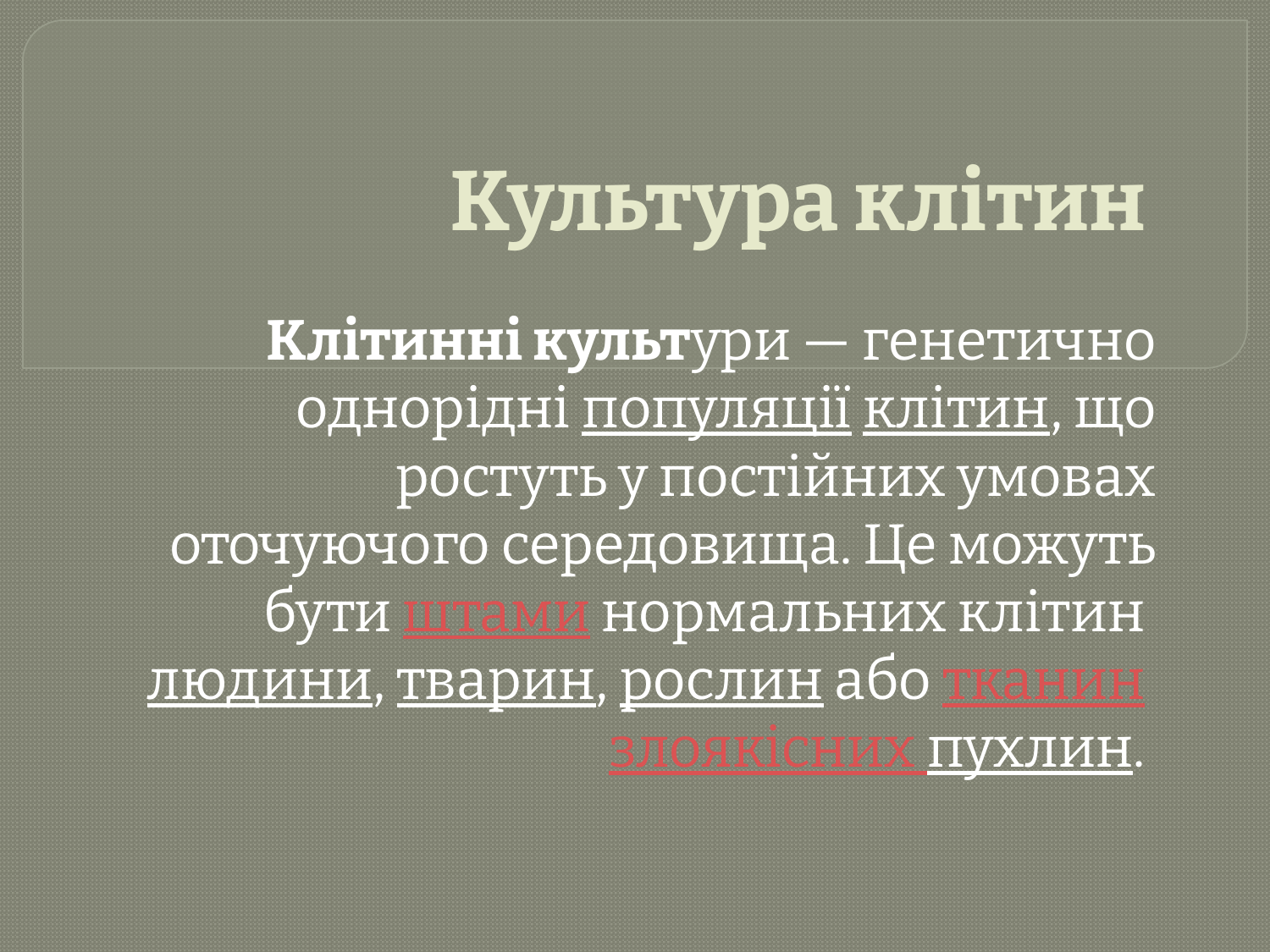

# Культура клітин
Клітинні культури — генетично однорідні популяції клітин, що ростуть у постійних умовах оточуючого середовища. Це можуть бути штами нормальних клітин людини, тварин, рослин або тканин злоякісних пухлин.